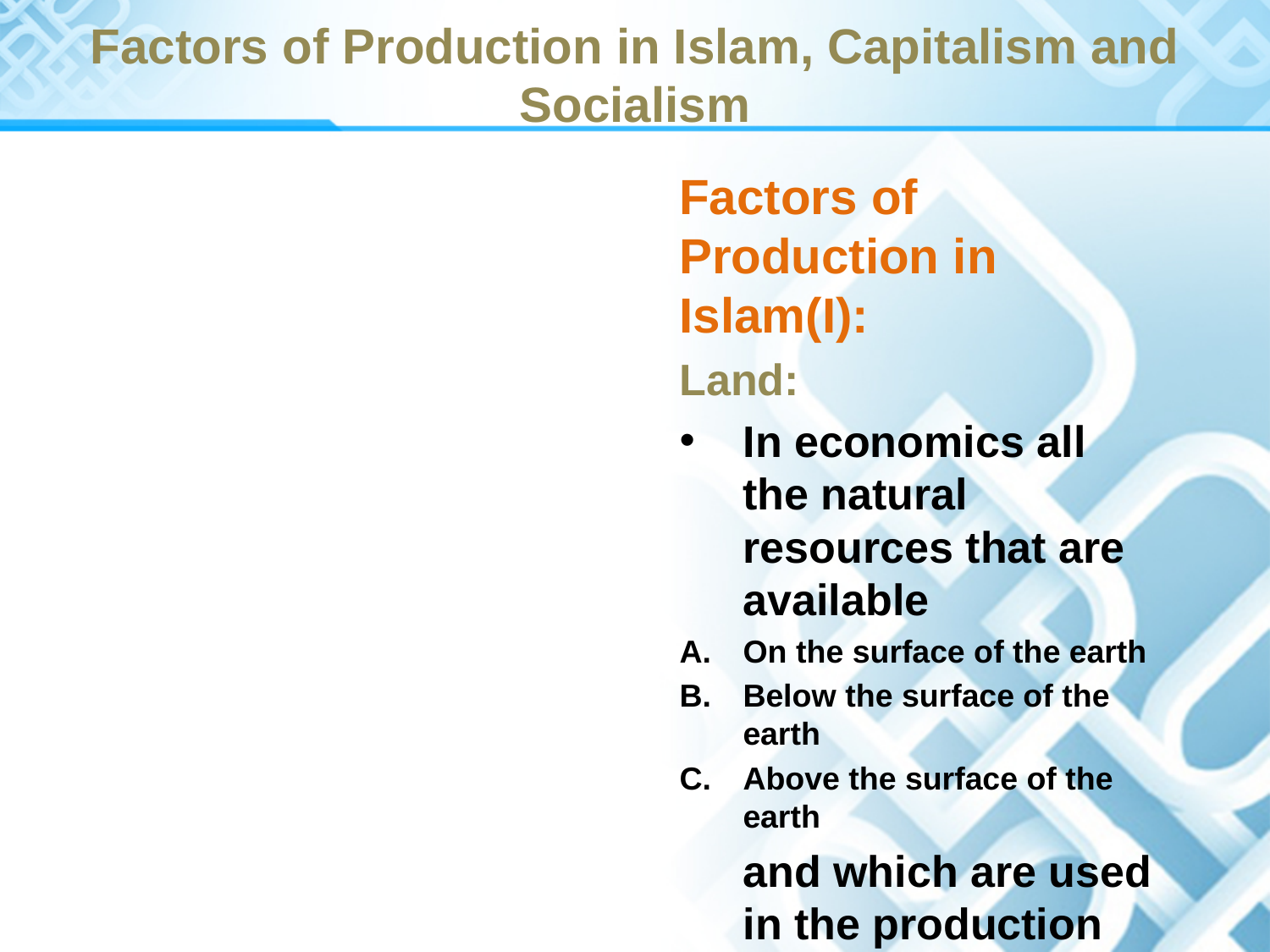

Factors of Production in Islam, Capitalism and Socialism
Factors of Production in Islam(I):
Land:
In economics all the natural resources that are available
On the surface of the earth
Below the surface of the earth
Above the surface of the earth
	and which are used in the production process is called LAND.